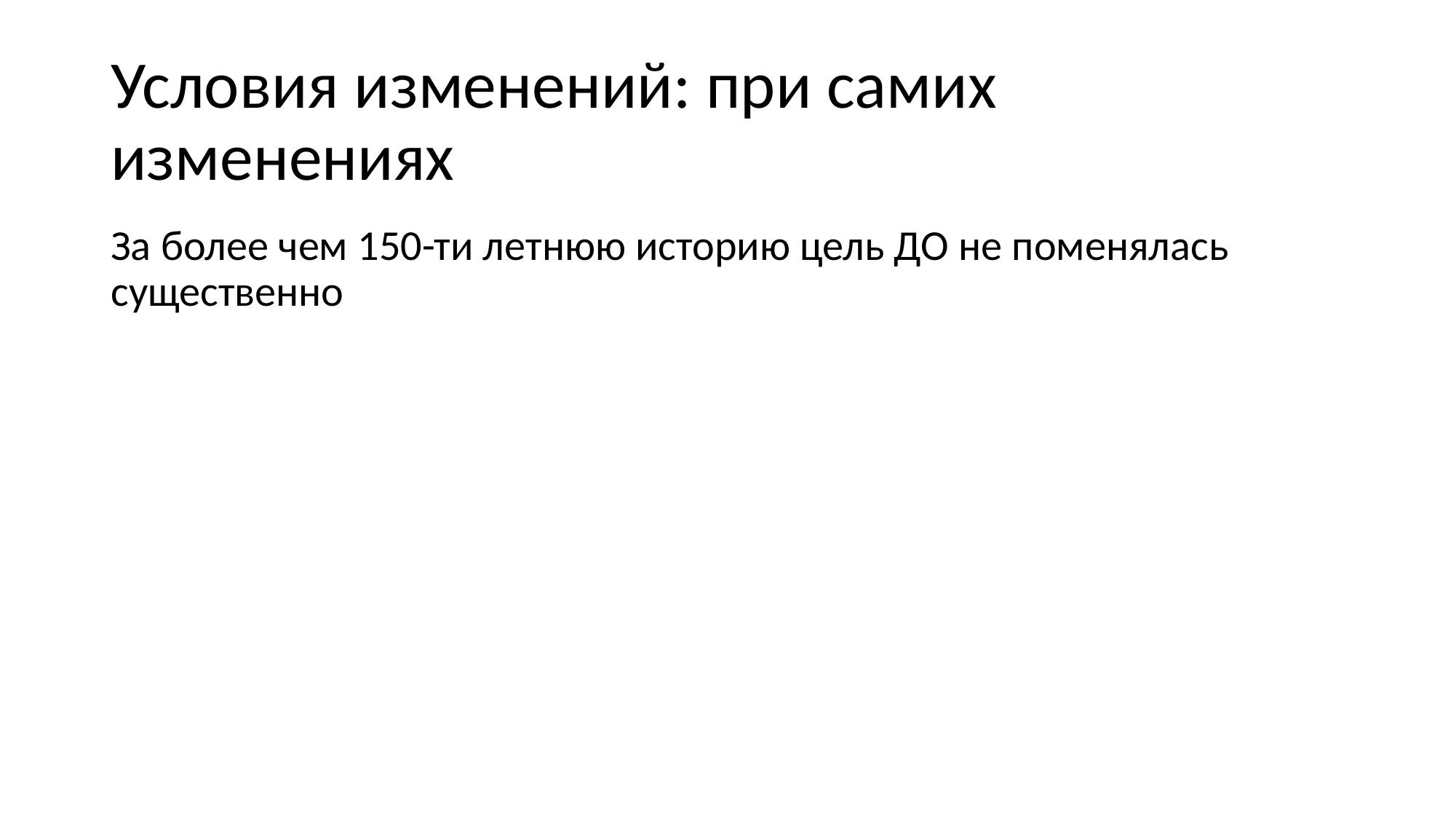

# Условия изменений: при самих изменениях
За более чем 150-ти летнюю историю цель ДО не поменялась существенно